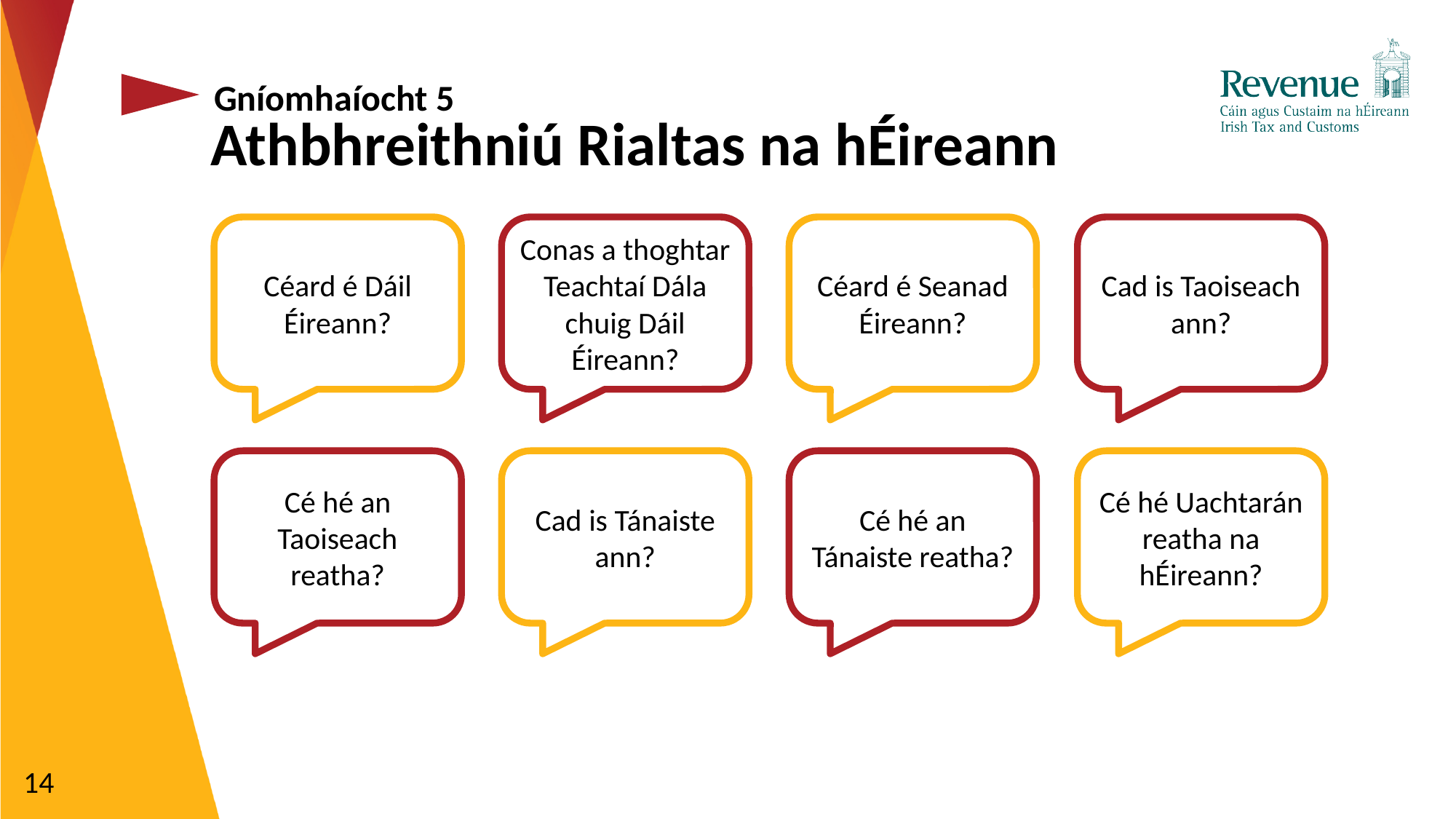

Gníomhaíocht 5
# Athbhreithniú Rialtas na hÉireann
Céard é Dáil Éireann?
Conas a thoghtar Teachtaí Dála chuig Dáil Éireann?
Céard é Seanad Éireann?
Cad is Taoiseach ann?
Cé hé an Taoiseach reatha?
Cad is Tánaiste ann?
Cé hé an Tánaiste reatha?
Cé hé Uachtarán reatha na hÉireann?
14